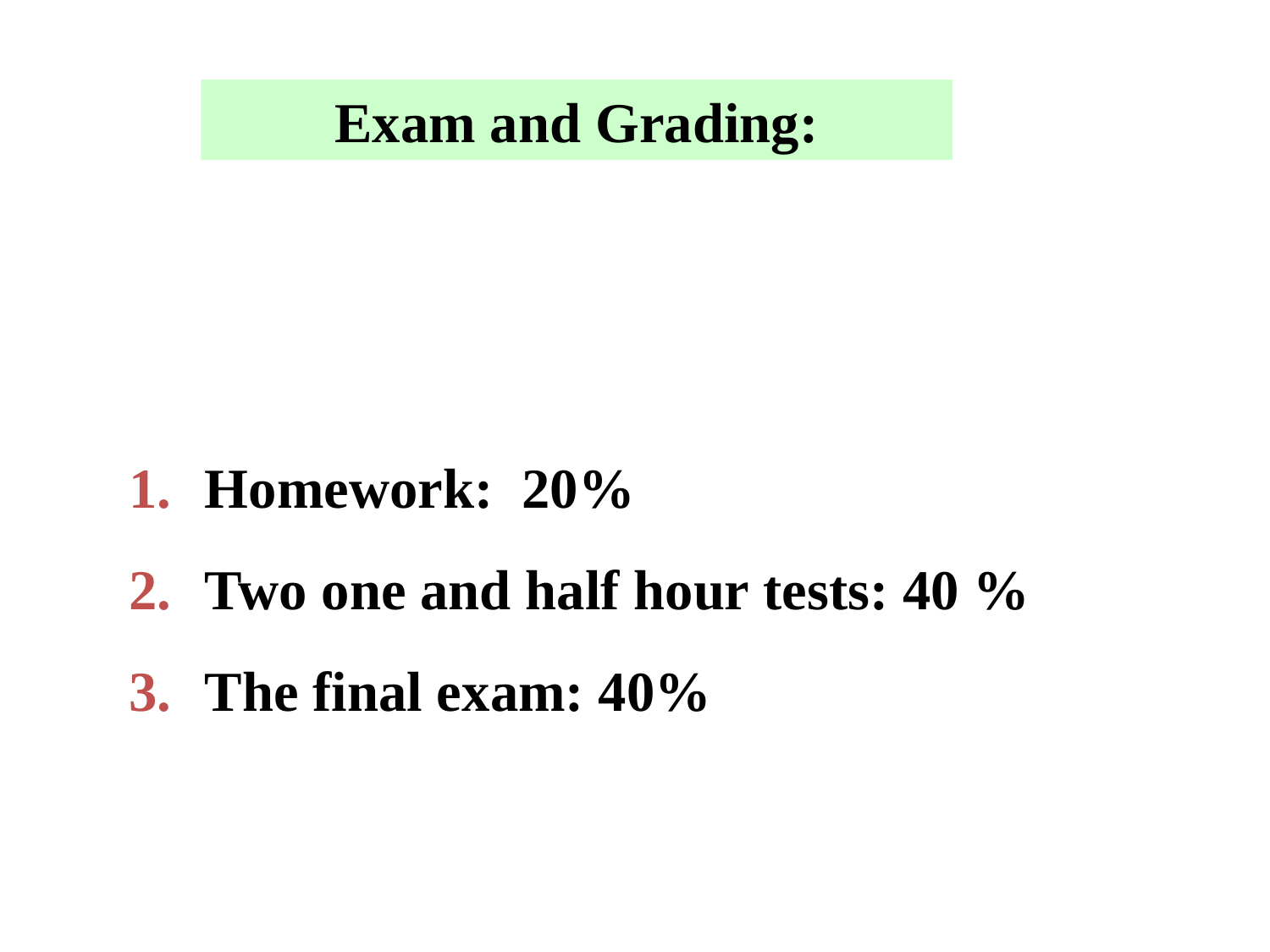

Exam and Grading:
  Homework:  20%
  Two one and half hour tests: 40 %
  The final exam: 40%